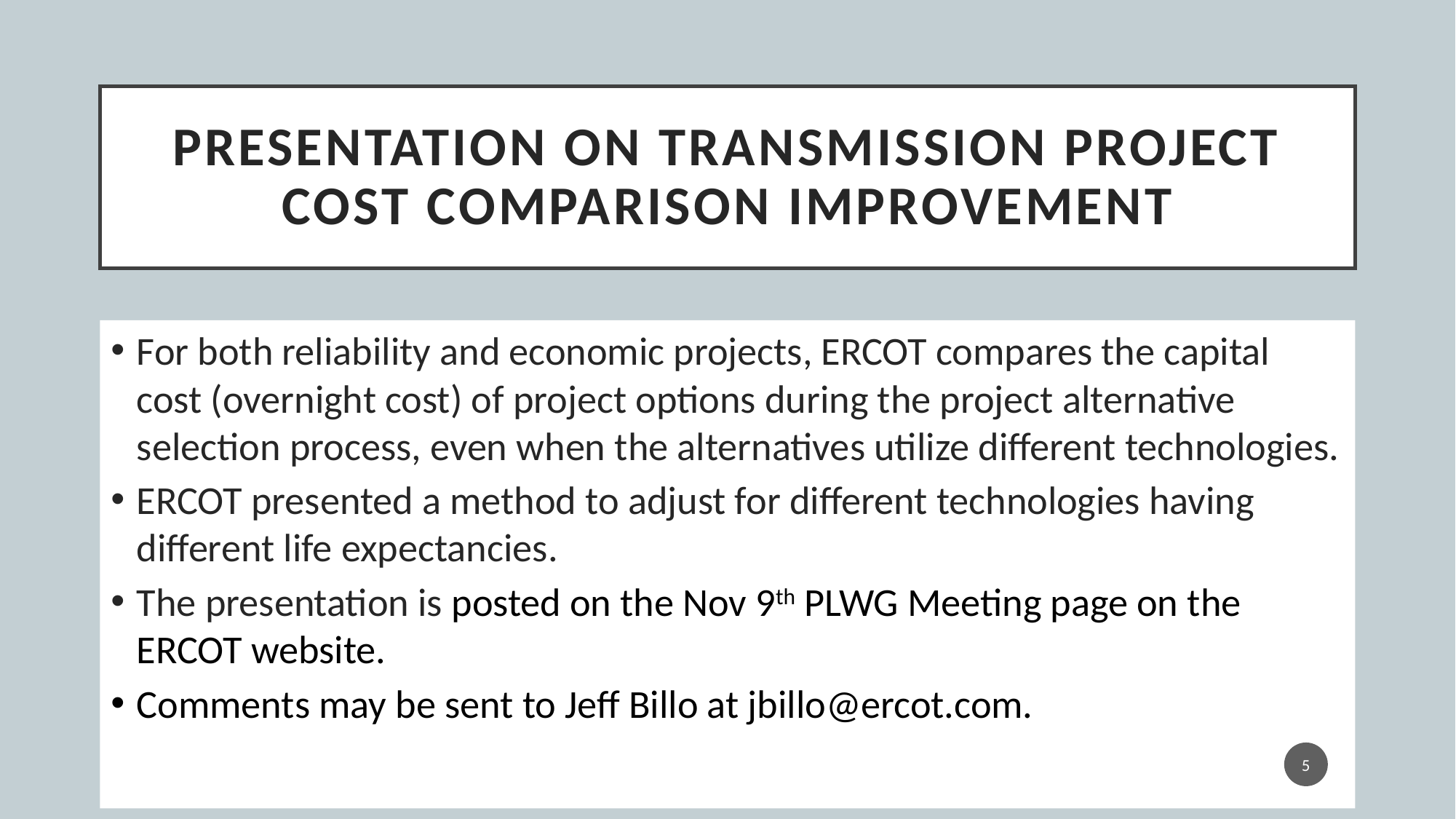

# Presentation on Transmission Project Cost Comparison Improvement
For both reliability and economic projects, ERCOT compares the capital cost (overnight cost) of project options during the project alternative selection process, even when the alternatives utilize different technologies.
ERCOT presented a method to adjust for different technologies having different life expectancies.
The presentation is posted on the Nov 9th PLWG Meeting page on the ERCOT website.
Comments may be sent to Jeff Billo at jbillo@ercot.com.

5